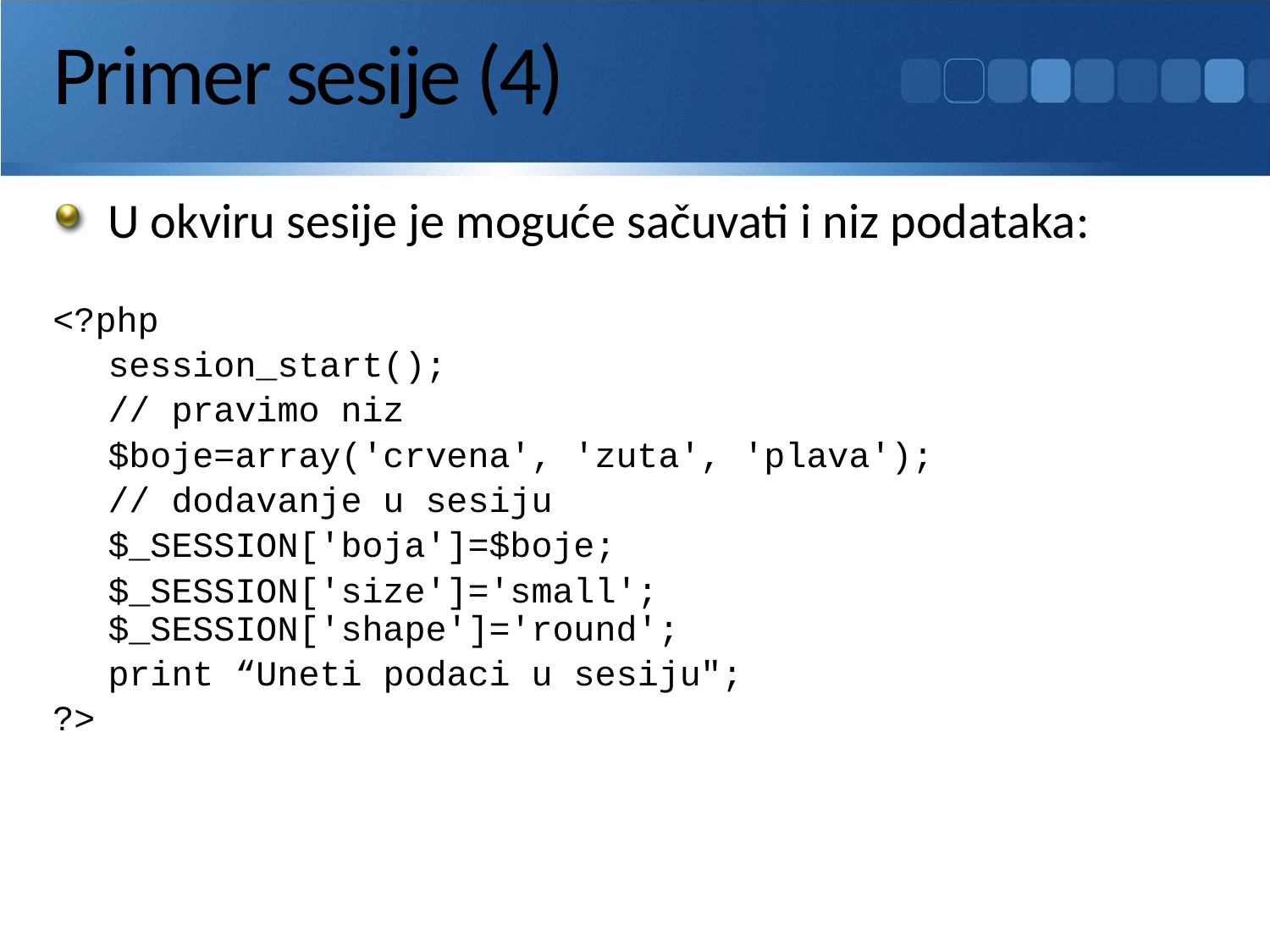

# Primer sesije (4)
U okviru sesije je moguće sačuvati i niz podataka:

<?php
	session_start();
	// pravimo niz
	$boje=array('crvena', 'zuta', 'plava');
	// dodavanje u sesiju
	$_SESSION['boja']=$boje;
	$_SESSION['size']='small'; $_SESSION['shape']='round';
	print “Uneti podaci u sesiju";
?>